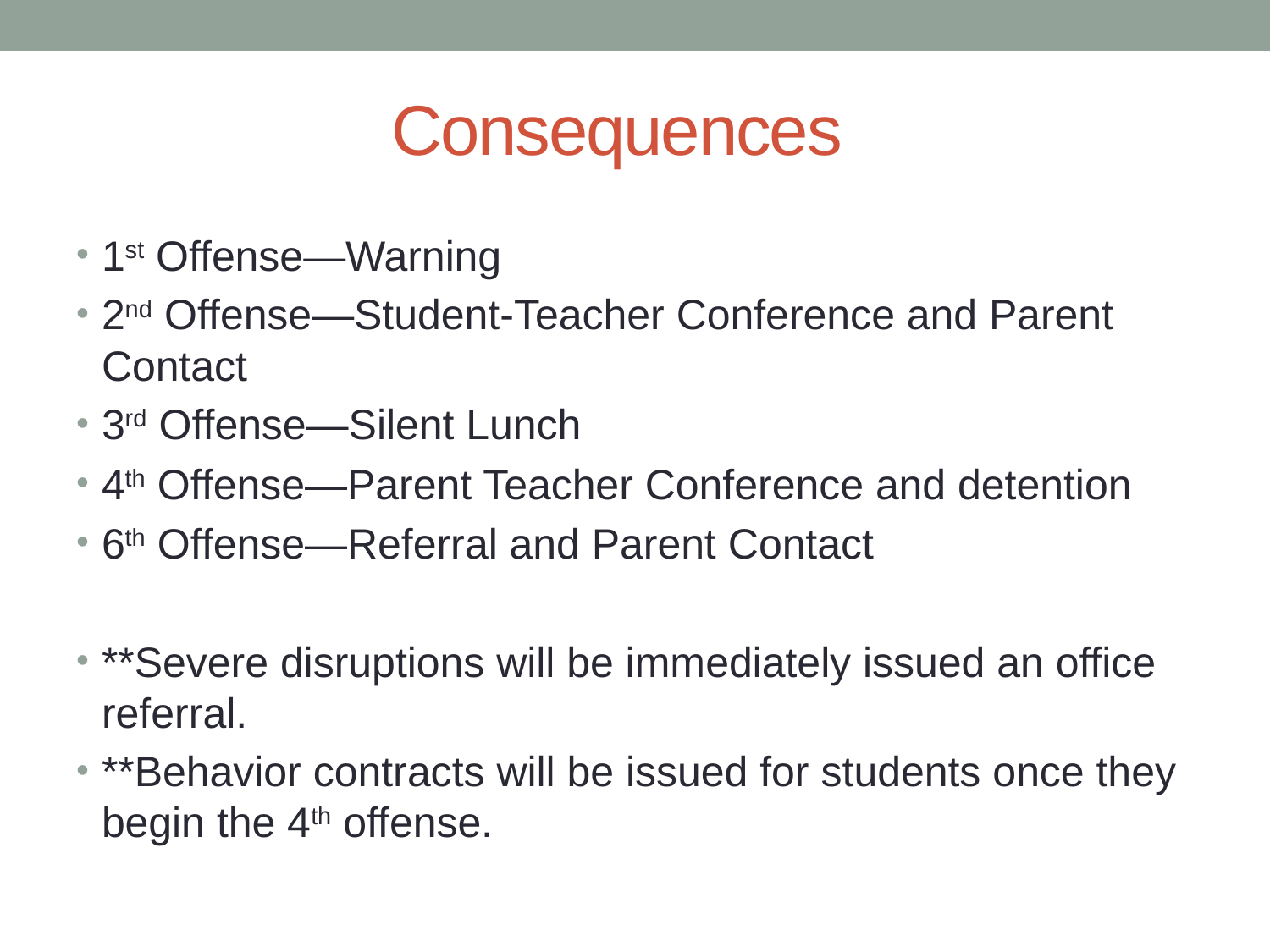

# Consequences
1st Offense—Warning
2nd Offense—Student-Teacher Conference and Parent Contact
3rd Offense—Silent Lunch
4th Offense—Parent Teacher Conference and detention
6th Offense—Referral and Parent Contact

**Severe disruptions will be immediately issued an office referral.
**Behavior contracts will be issued for students once they begin the 4th offense.